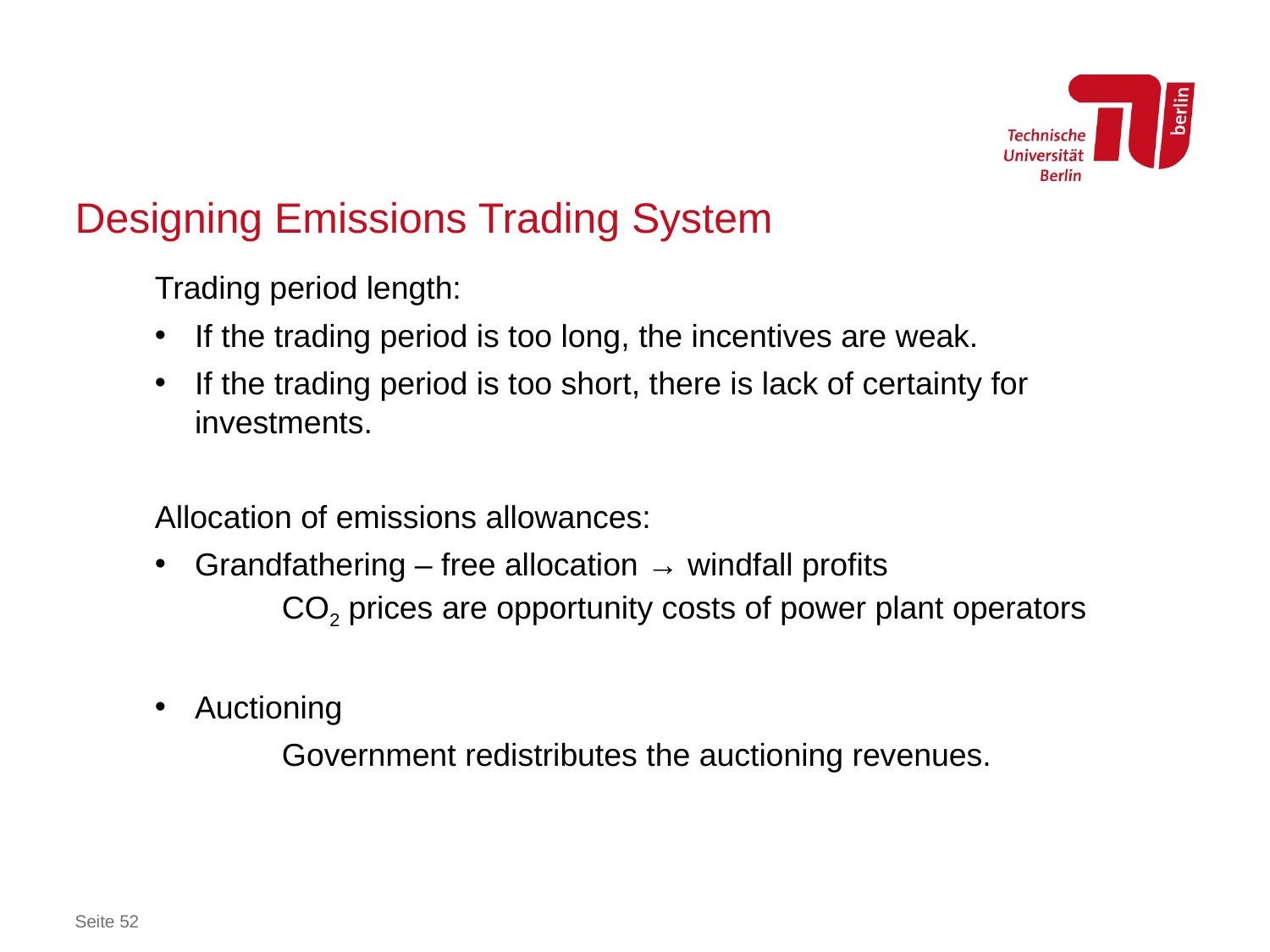

# Designing Emissions Trading System
Trading period length:
If the trading period is too long, the incentives are weak.
If the trading period is too short, there is lack of certainty for investments.

Allocation of emissions allowances:
Grandfathering – free allocation → windfall profits
	CO2 prices are opportunity costs of power plant operators

Auctioning
	Government redistributes the auctioning revenues.
Seite 52